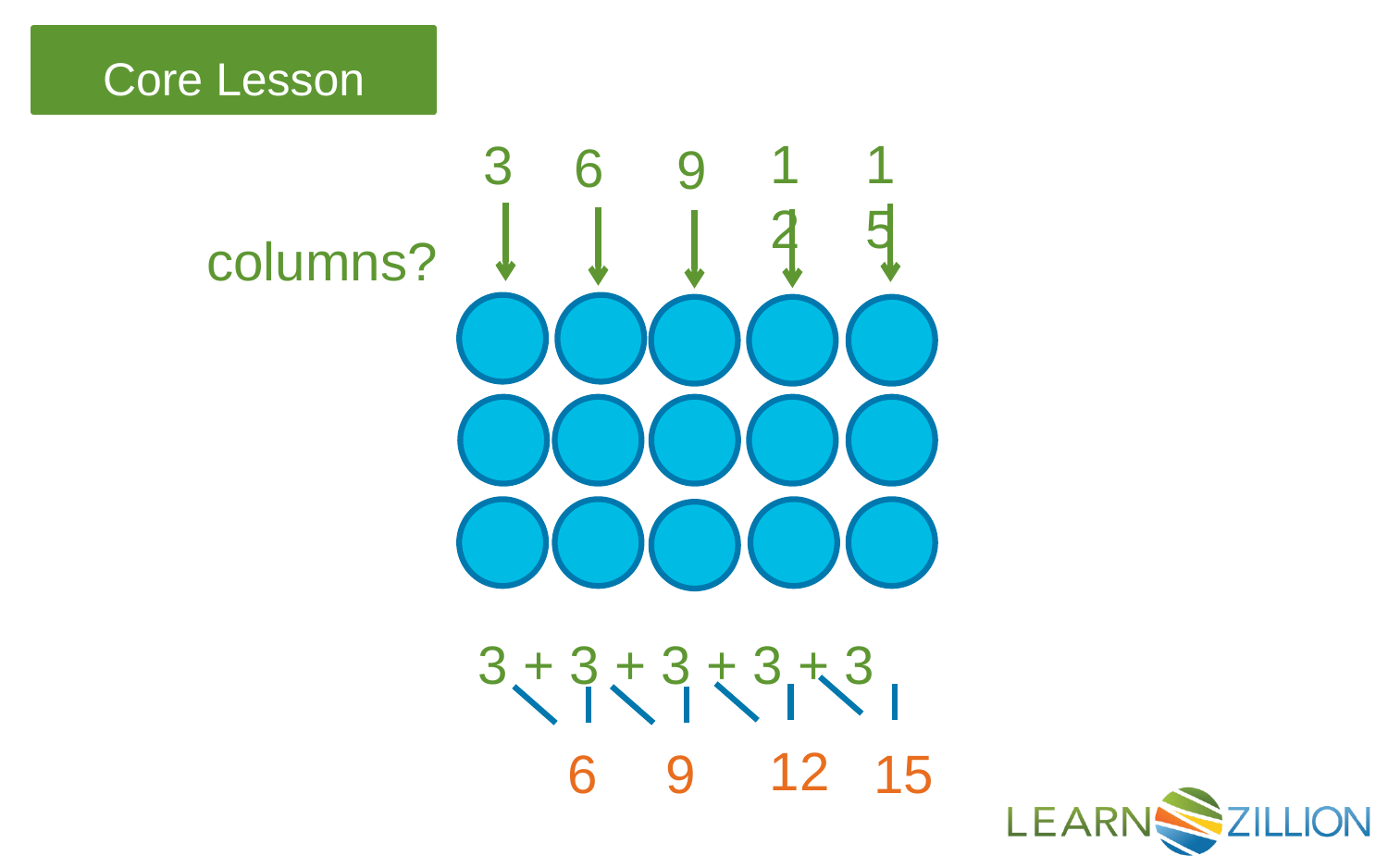

12
15
3
6
9
columns?

3 + 3 + 3 + 3 + 3
12
6
9
15